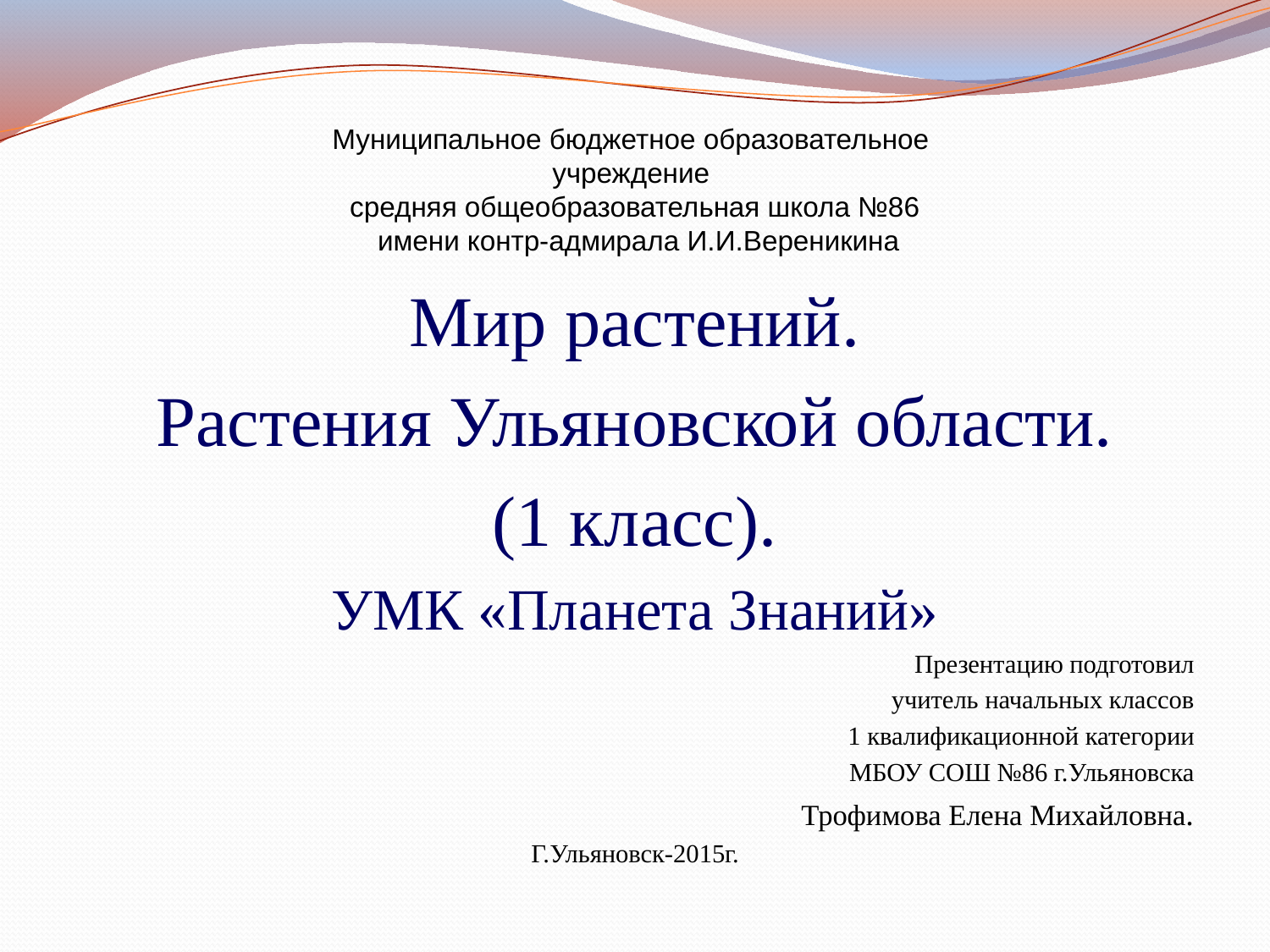

# Муниципальное бюджетное образовательное учреждение средняя общеобразовательная школа №86 имени контр-адмирала И.И.Вереникина
Мир растений.
Растения Ульяновской области.
(1 класс).
УМК «Планета Знаний»
Презентацию подготовил
 учитель начальных классов
 1 квалификационной категории
МБОУ СОШ №86 г.Ульяновска
Трофимова Елена Михайловна.
Г.Ульяновск-2015г.